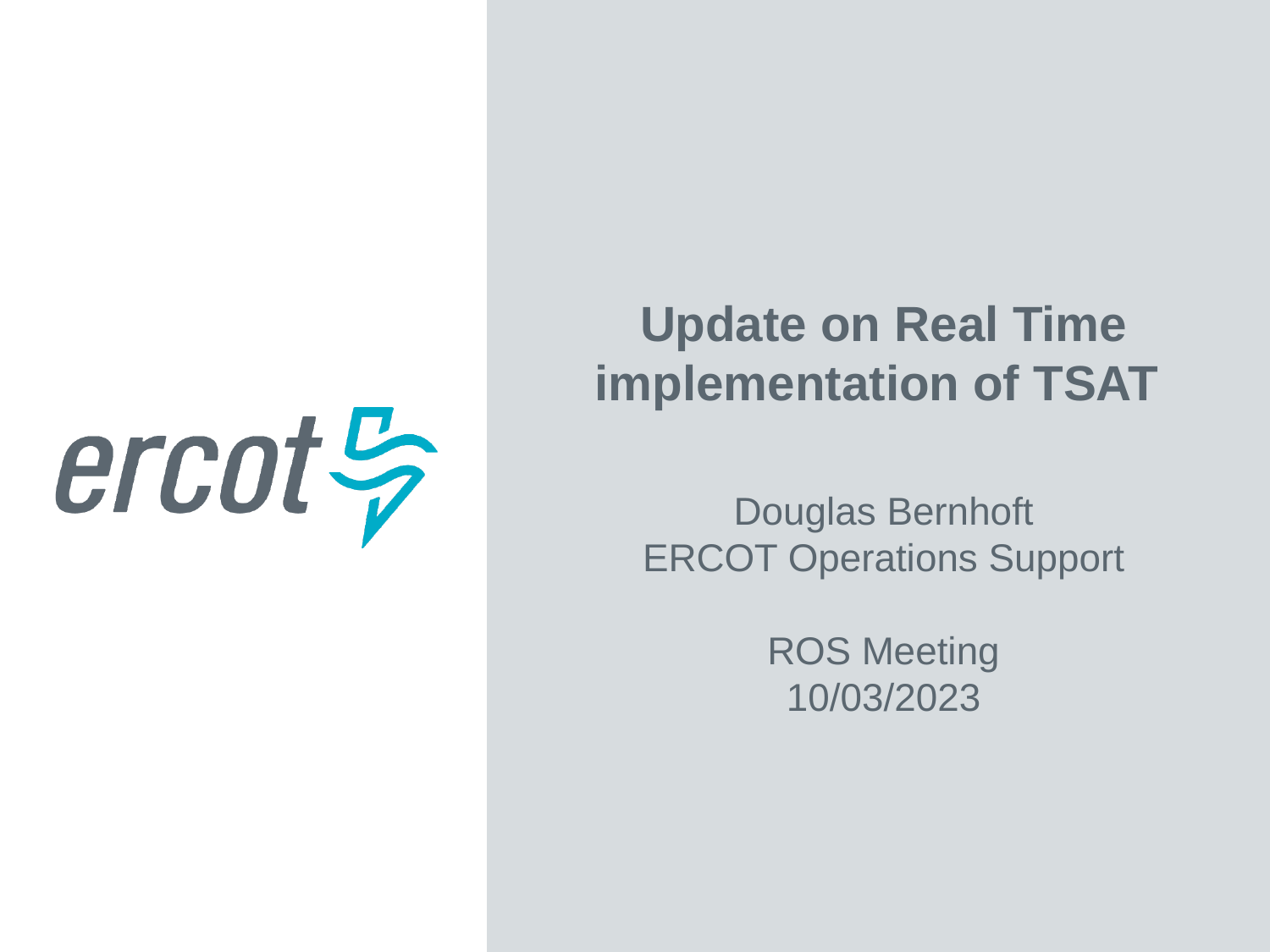

Update on Real Time implementation of TSAT

Douglas Bernhoft
ERCOT Operations Support

ROS Meeting
10/03/2023